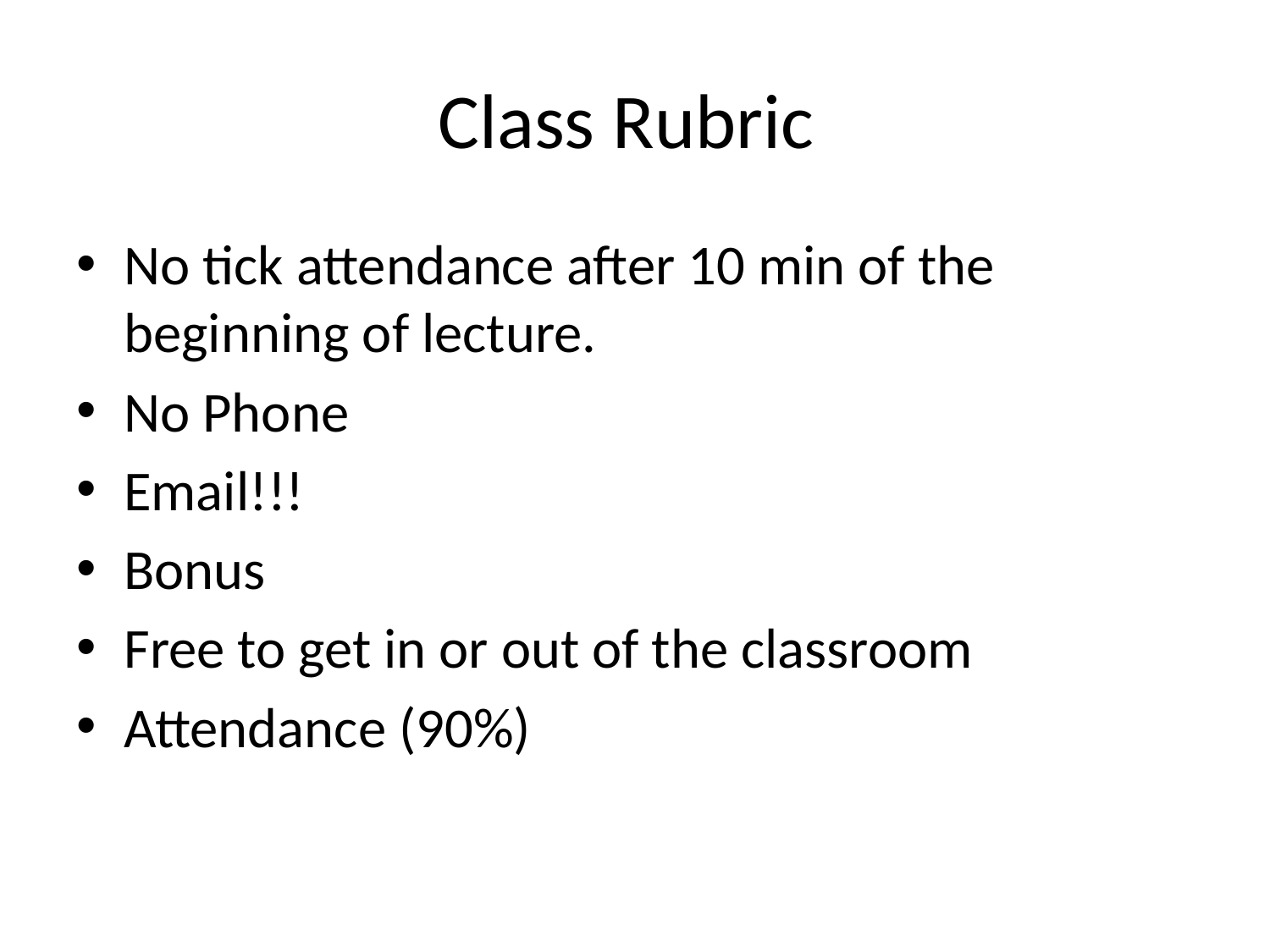

# Class Rubric
No tick attendance after 10 min of the beginning of lecture.
No Phone
Email!!!
Bonus
Free to get in or out of the classroom
Attendance (90%)